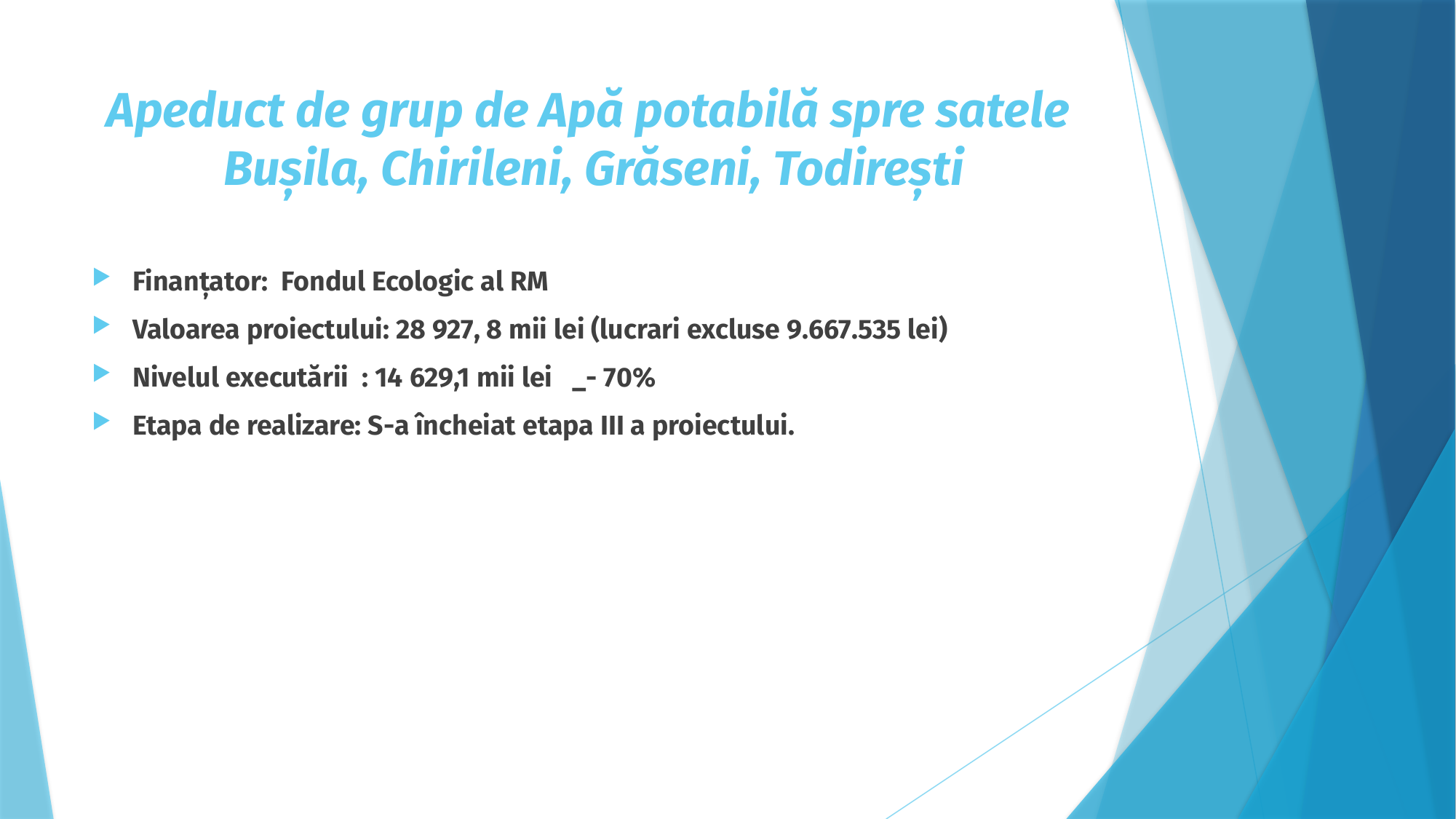

# Apeduct de grup de Apă potabilă spre satele  Bușila, Chirileni, Grăseni, Todirești
Finanțator:  Fondul Ecologic al RM
Valoarea proiectului: 28 927, 8 mii lei (lucrari excluse 9.667.535 lei)
Nivelul executării  : 14 629,1 mii lei   _- 70%
Etapa de realizare: S-a încheiat etapa III a proiectului.